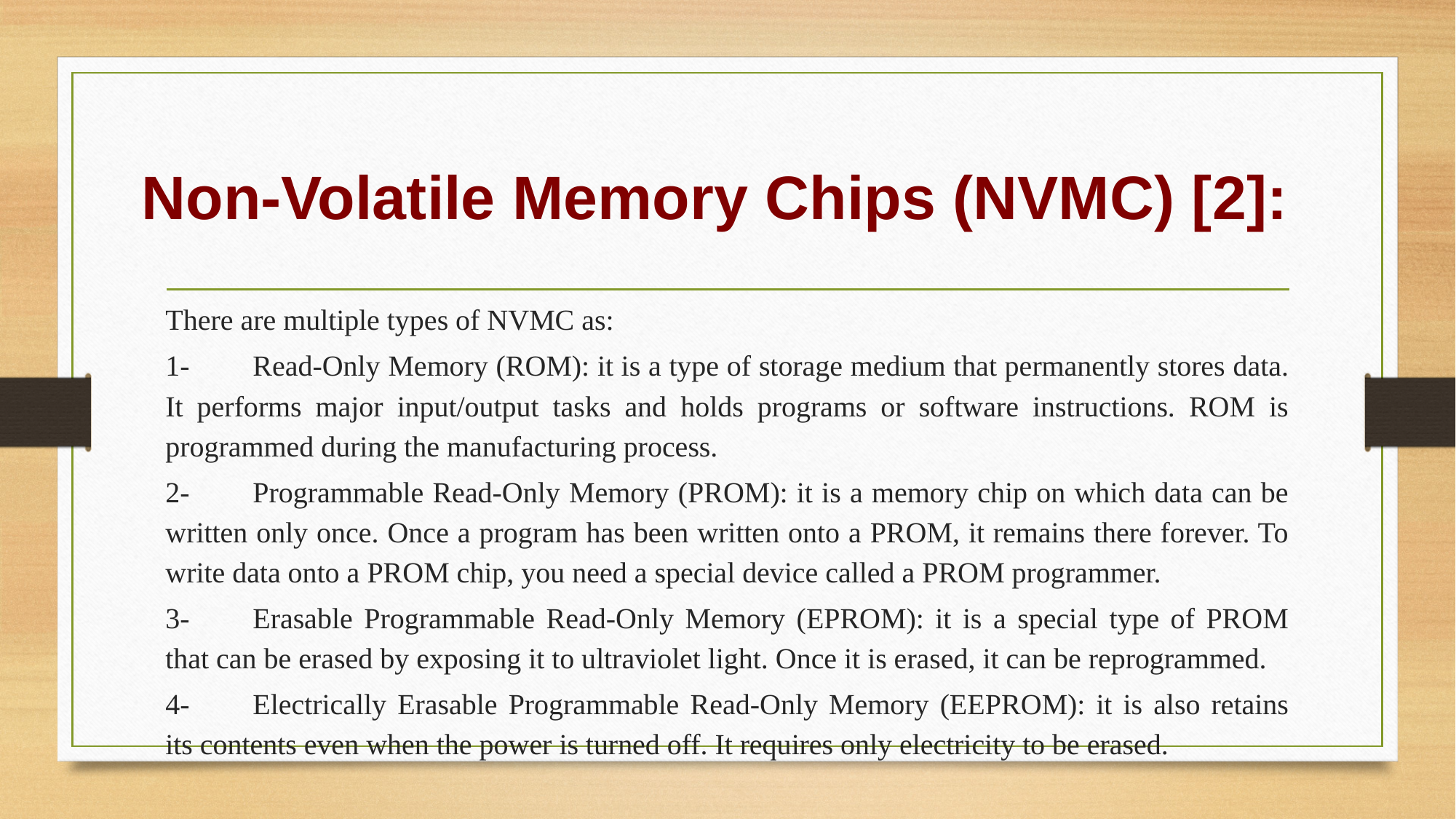

# Non-Volatile Memory Chips (NVMC) [2]:
There are multiple types of NVMC as:
1-	Read-Only Memory (ROM): it is a type of storage medium that permanently stores data. It performs major input/output tasks and holds programs or software instructions. ROM is programmed during the manufacturing process.
2-	Programmable Read-Only Memory (PROM): it is a memory chip on which data can be written only once. Once a program has been written onto a PROM, it remains there forever. To write data onto a PROM chip, you need a special device called a PROM programmer.
3-	Erasable Programmable Read-Only Memory (EPROM): it is a special type of PROM that can be erased by exposing it to ultraviolet light. Once it is erased, it can be reprogrammed.
4-	Electrically Erasable Programmable Read-Only Memory (EEPROM): it is also retains its contents even when the power is turned off. It requires only electricity to be erased.